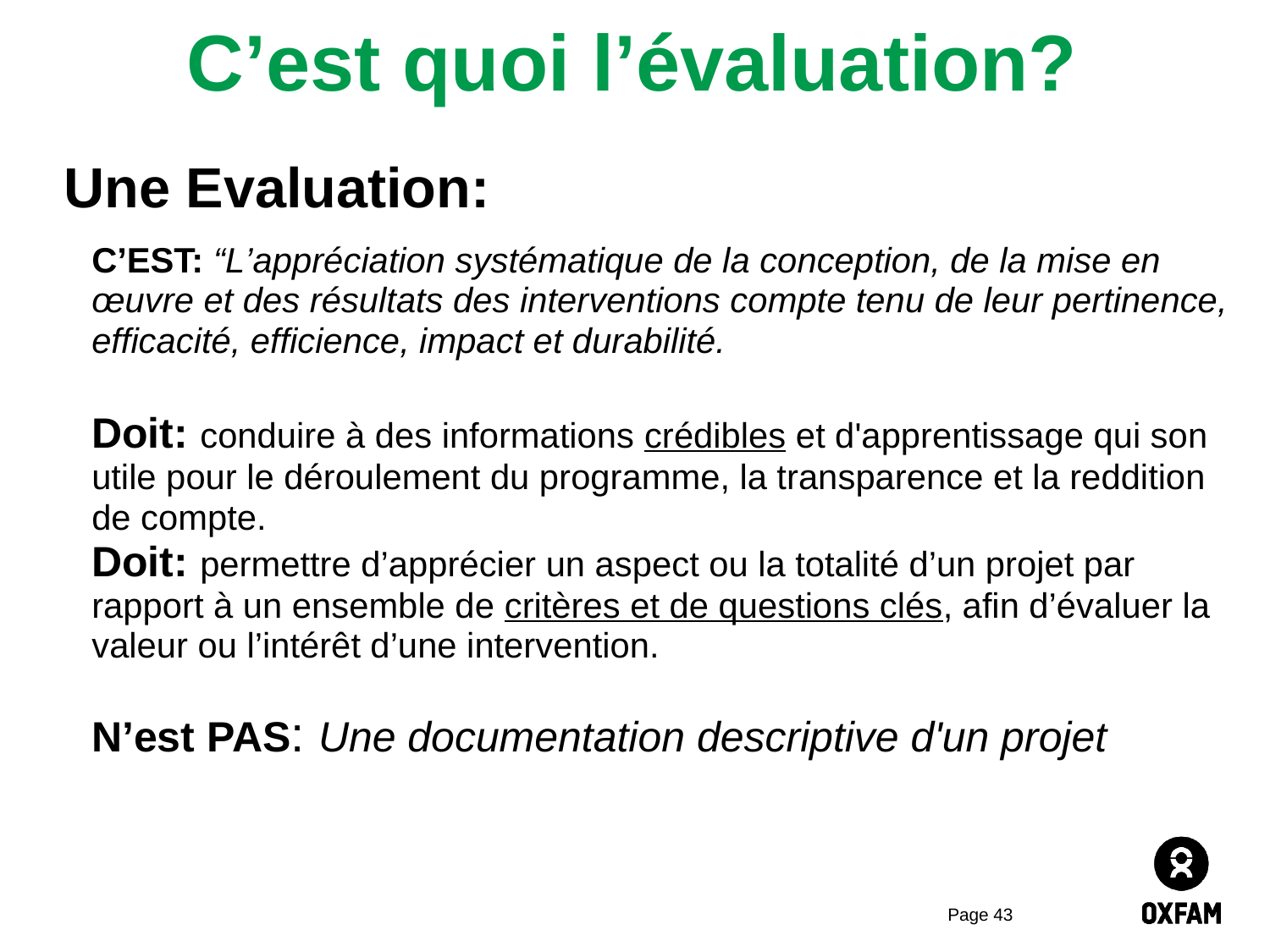

C’est quoi l’évaluation?
Une Evaluation:

C’EST: “L’appréciation systématique de la conception, de la mise en œuvre et des résultats des interventions compte tenu de leur pertinence, efficacité, efficience, impact et durabilité.

Doit: conduire à des informations crédibles et d'apprentissage qui son utile pour le déroulement du programme, la transparence et la reddition de compte.
Doit: permettre d’apprécier un aspect ou la totalité d’un projet par rapport à un ensemble de critères et de questions clés, afin d’évaluer la valeur ou l’intérêt d’une intervention.

N’est PAS: Une documentation descriptive d'un projet
Page 43